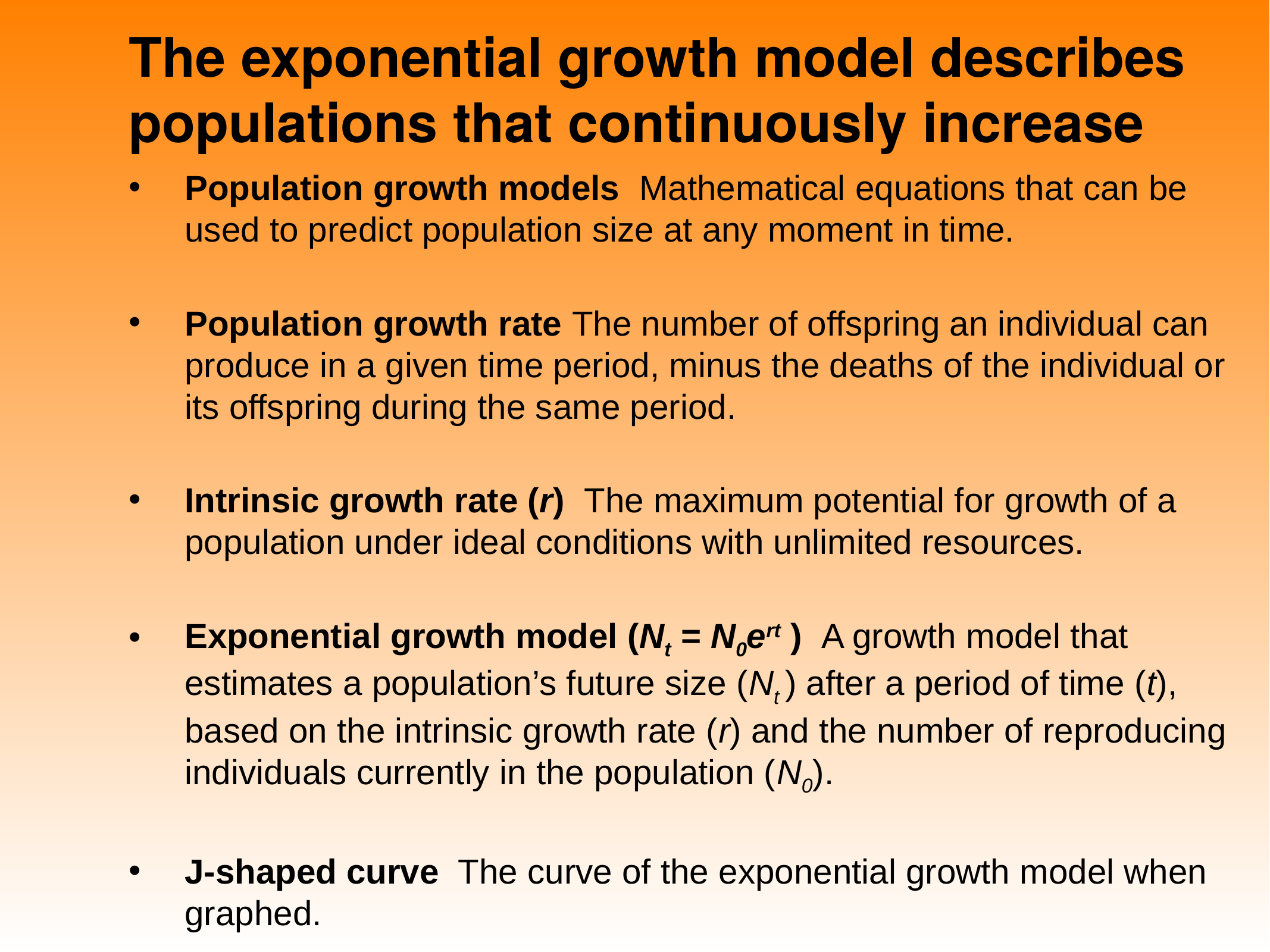

# The exponential growth model describes populations that continuously increase
Population growth models  Mathematical equations that can be used to predict population size at any moment in time.
Population growth rate The number of offspring an individual can produce in a given time period, minus the deaths of the individual or its offspring during the same period.
Intrinsic growth rate (r)  The maximum potential for growth of a population under ideal conditions with unlimited resources.
Exponential growth model (Nt = N0ert )  A growth model that estimates a population’s future size (Nt ) after a period of time (t), based on the intrinsic growth rate (r) and the number of reproducing individuals currently in the population (N0).
J-shaped curve  The curve of the exponential growth model when graphed.